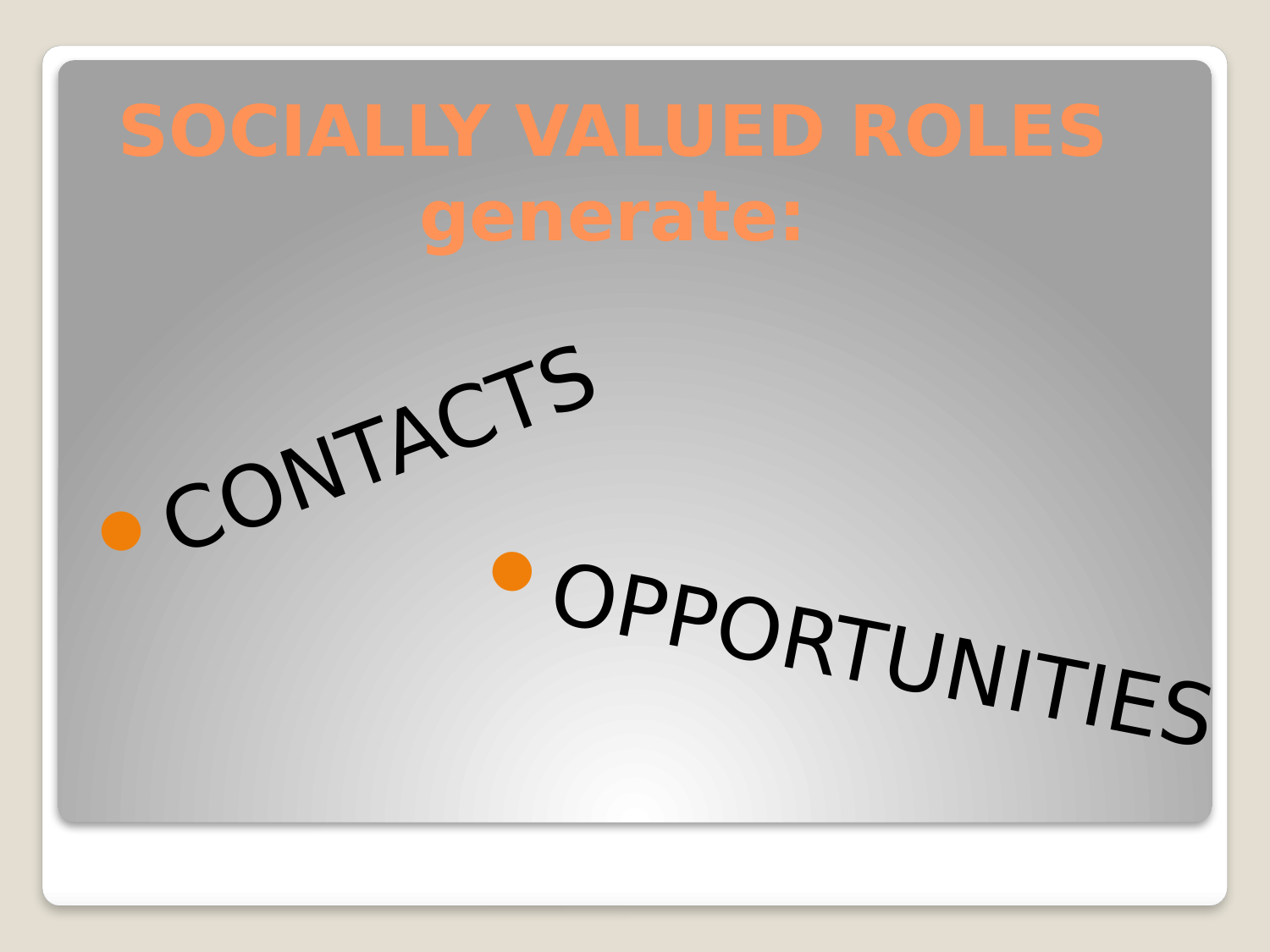

# SOCIALLY VALUED ROLES generate:
CONTACTS
OPPORTUNITIES